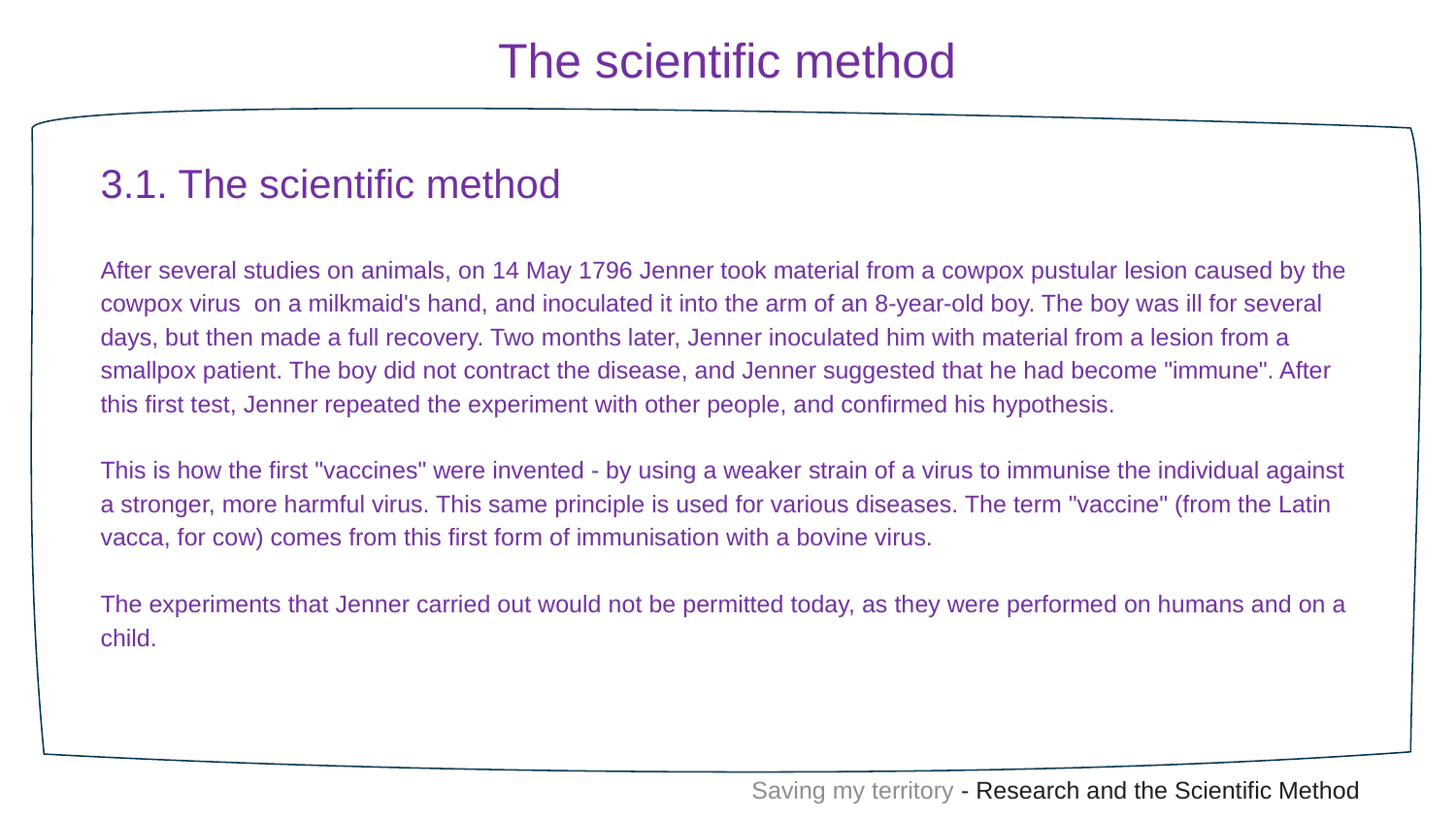

The scientific method

3.1. The scientific method

After several studies on animals, on 14 May 1796 Jenner took material from a cowpox pustular lesion caused by the cowpox virus  on a milkmaid's hand, and inoculated it into the arm of an 8-year-old boy. The boy was ill for several days, but then made a full recovery. Two months later, Jenner inoculated him with material from a lesion from a smallpox patient. The boy did not contract the disease, and Jenner suggested that he had become "immune". After this first test, Jenner repeated the experiment with other people, and confirmed his hypothesis.

This is how the first "vaccines" were invented - by using a weaker strain of a virus to immunise the individual against a stronger, more harmful virus. This same principle is used for various diseases. The term "vaccine" (from the Latin vacca, for cow) comes from this first form of immunisation with a bovine virus.

The experiments that Jenner carried out would not be permitted today, as they were performed on humans and on a child.

Saving my territory - Research and the Scientific Method